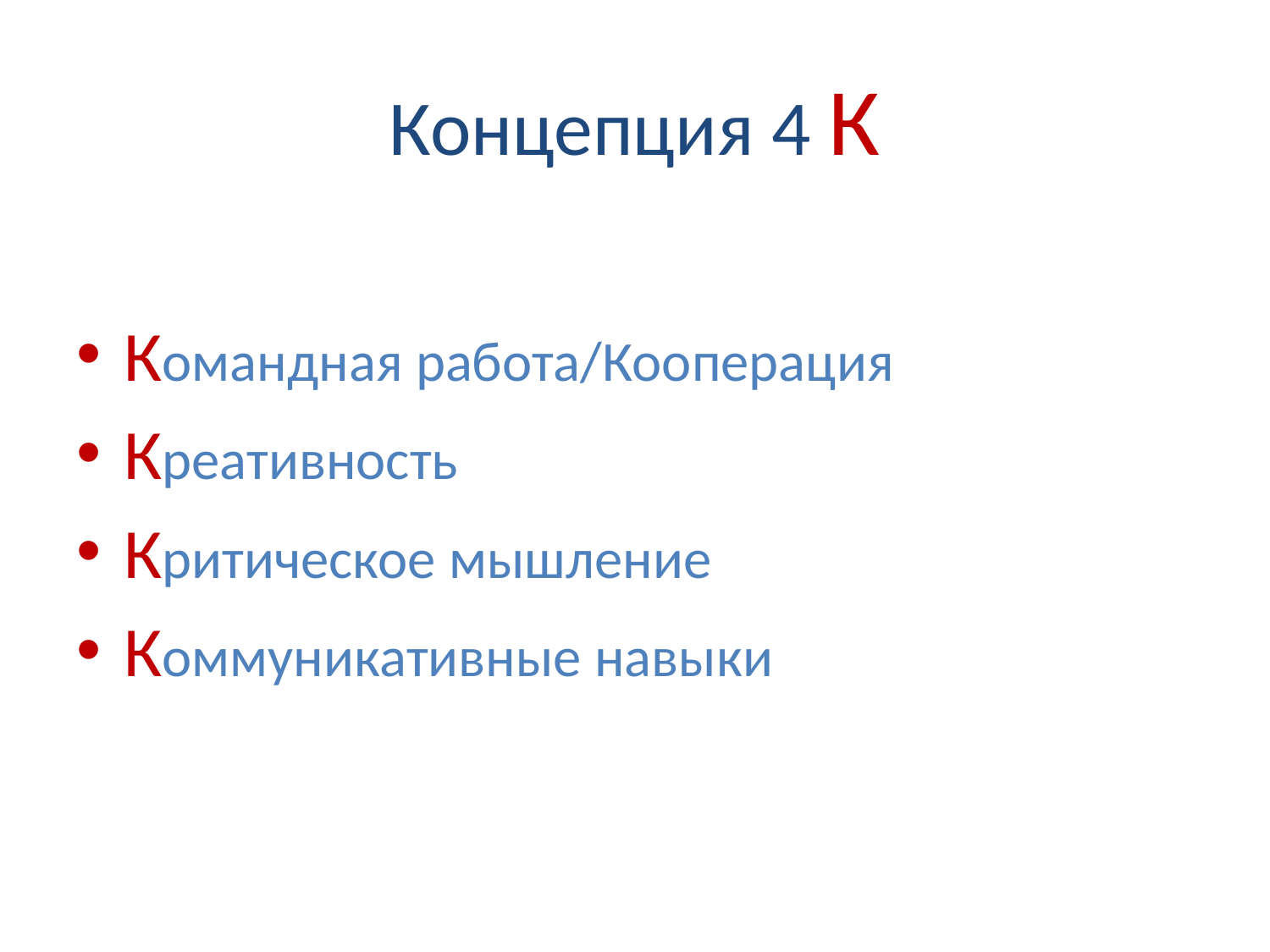

# Концепция 4 К

Командная работа/Кооперация
Креативность
Критическое мышление
Коммуникативные навыки